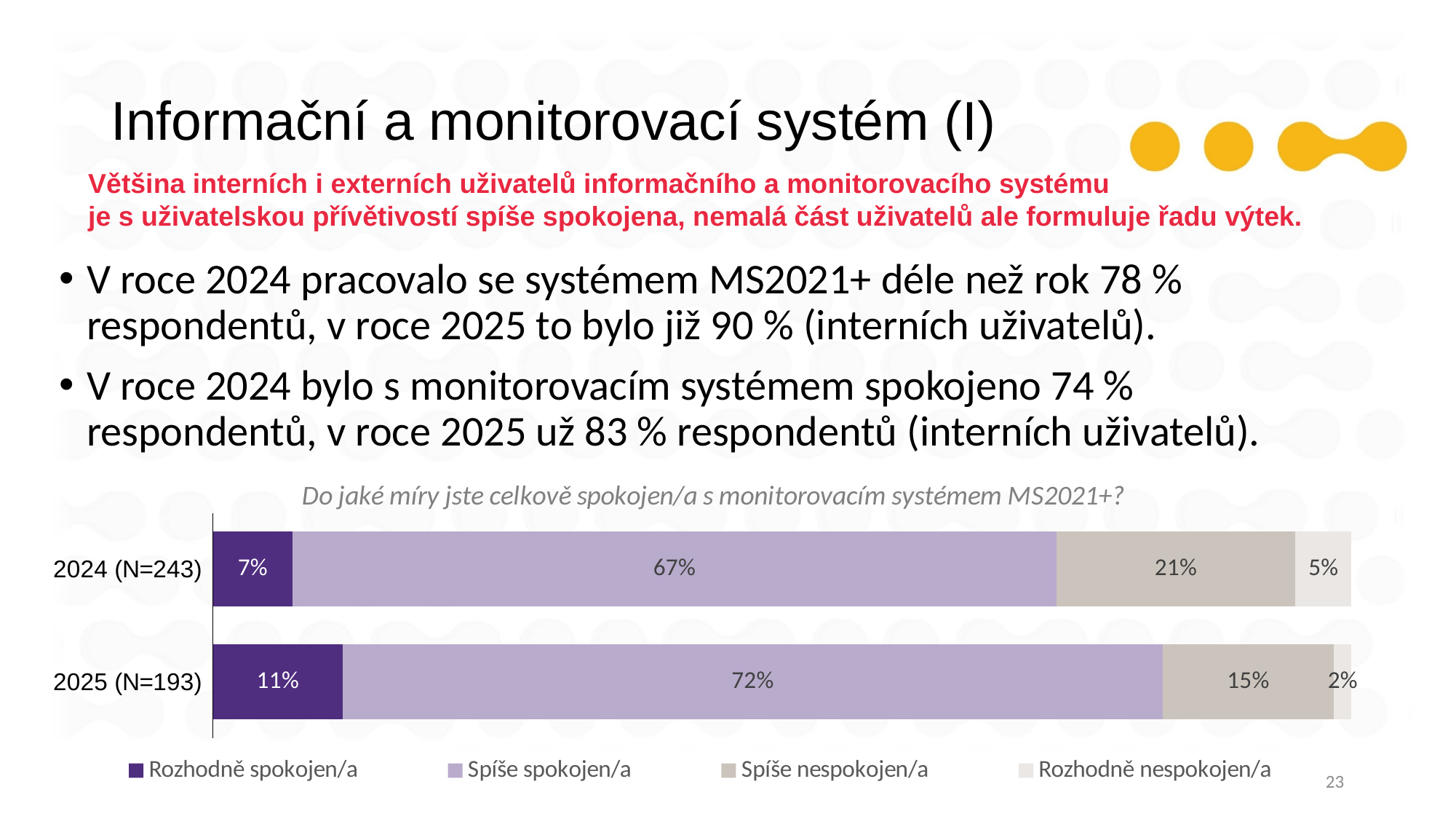

# Informační a monitorovací systém (I)
Většina interních i externích uživatelů informačního a monitorovacího systému
je s uživatelskou přívětivostí spíše spokojena, nemalá část uživatelů ale formuluje řadu výtek.
V roce 2024 pracovalo se systémem MS2021+ déle než rok 78 % respondentů, v roce 2025 to bylo již 90 % (interních uživatelů).
V roce 2024 bylo s monitorovacím systémem spokojeno 74 % respondentů, v roce 2025 už 83 % respondentů (interních uživatelů).

### Chart: Do jaké míry jste celkově spokojen/a s monitorovacím systémem MS2021+?

| Category | Rozhodně spokojen/a | Spíše spokojen/a | Spíše nespokojen/a | Rozhodně nespokojen/a |
|---|---|---|---|---|
| 2024 (N=243) | 0.06995884773662552 | 0.6707818930041153 | 0.20987654320987653 | 0.04938271604938271 |
| 2025 (N=193) | 0.11398963730569948 | 0.7202072538860104 | 0.15025906735751296 | 0.015544041450777202 |
23